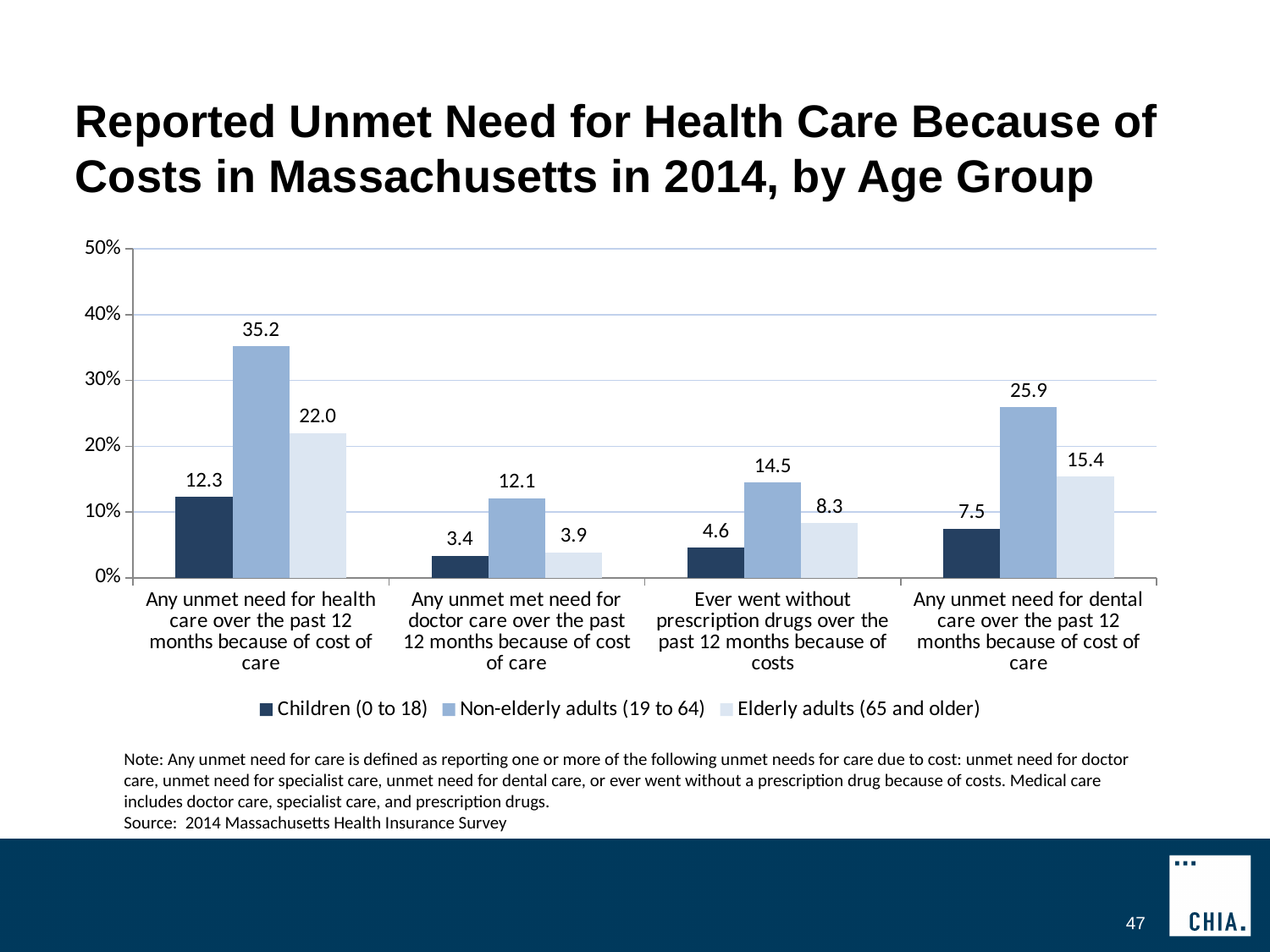

# Reported Unmet Need for Health Care Because of Costs in Massachusetts in 2014, by Age Group

### Chart

| Category | Children (0 to 18) | Non-elderly adults (19 to 64) | Elderly adults (65 and older) |
|---|---|---|---|
| Any unmet need for health care over the past 12 months because of cost of care | 12.285817404717353 | 35.19362034731968 | 21.98696604584378 |
| Any unmet met need for doctor care over the past 12 months because of cost of care | 3.350648918489998 | 12.081248831702968 | 3.873298673396466 |
| Ever went without prescription drugs over the past 12 months because of costs | 4.555106601321265 | 14.457393398770257 | 8.28918680655915 |
| Any unmet need for dental care over the past 12 months because of cost of care | 7.4676822897302735 | 25.915990440274395 | 15.374976060483487 |
Note: Any unmet need for care is defined as reporting one or more of the following unmet needs for care due to cost: unmet need for doctor care, unmet need for specialist care, unmet need for dental care, or ever went without a prescription drug because of costs. Medical care includes doctor care, specialist care, and prescription drugs.
Source:  2014 Massachusetts Health Insurance Survey
47